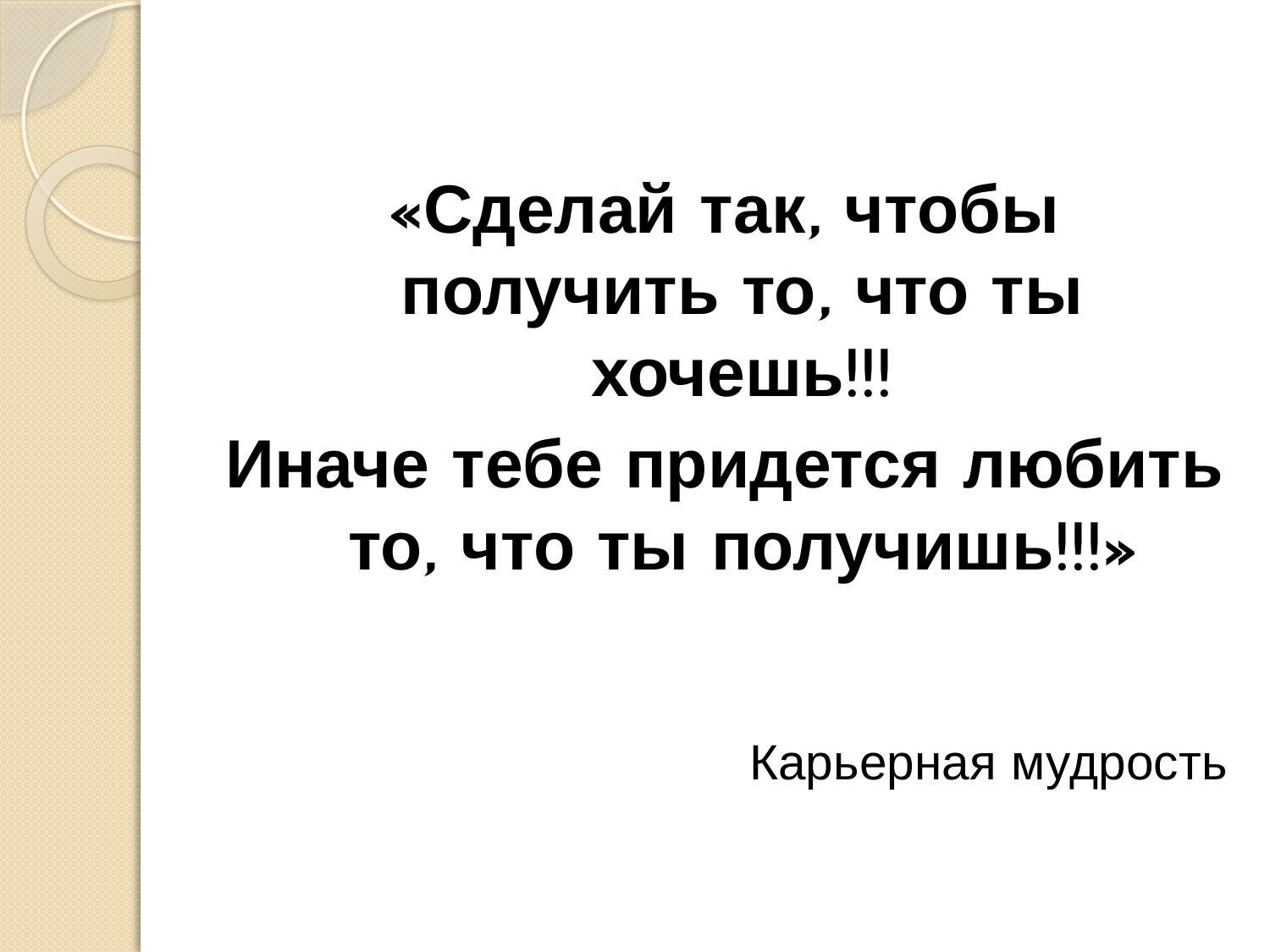

«Сделай так, чтобы получить то, что ты хочешь!!!
Иначе тебе придется любить то, что ты получишь!!!»

Карьерная мудрость